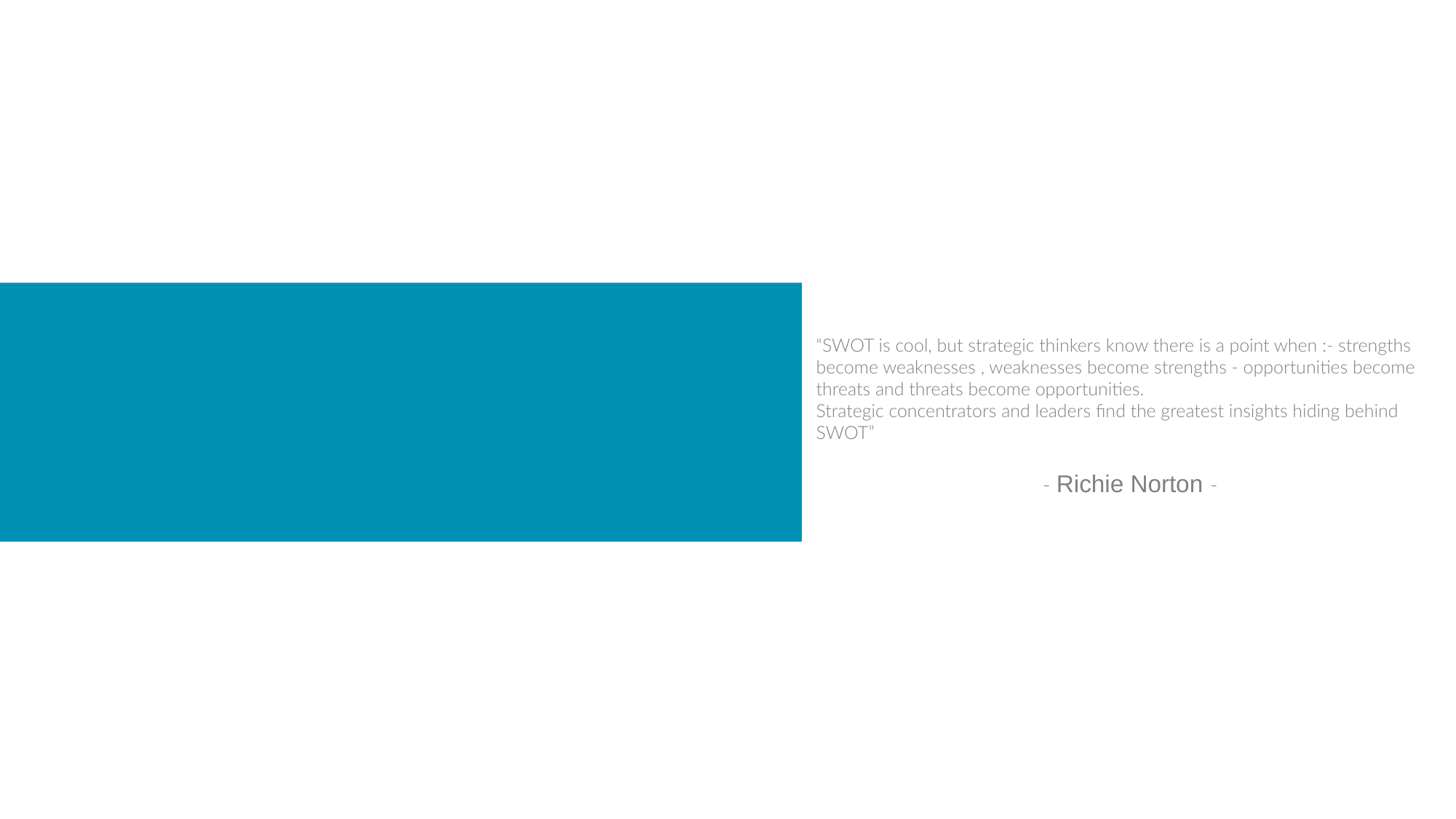

“SWOT is cool, but strategic thinkers know there is a point when :- strengths become weaknesses , weaknesses become strengths - opportunities become threats and threats become opportunities.
Strategic concentrators and leaders find the greatest insights hiding behind SWOT”

- Richie Norton -